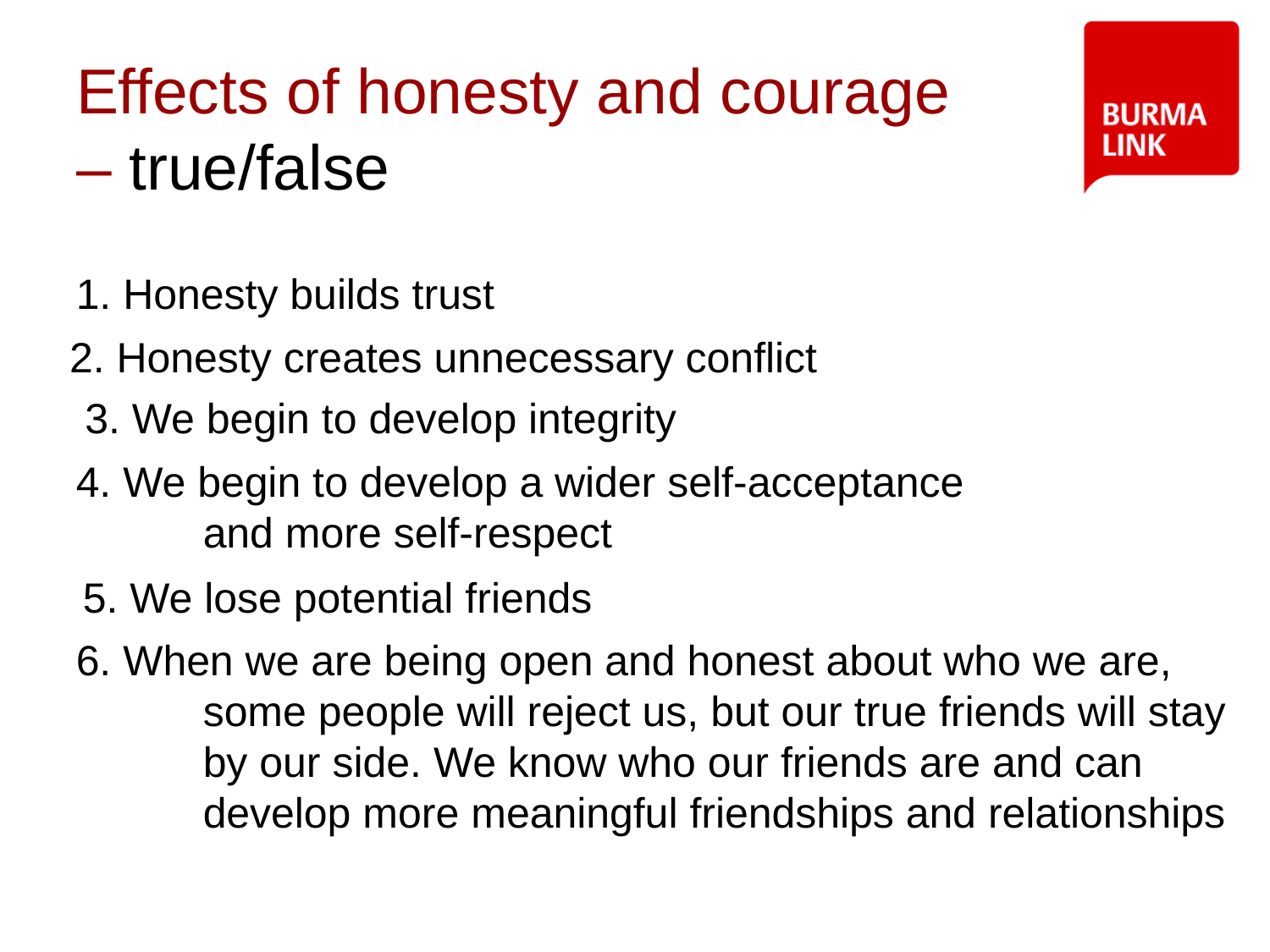

# Effects of honesty and courage – true/false
19
1. Honesty builds trust
2. Honesty creates unnecessary conflict
3. We begin to develop integrity
4. We begin to develop a wider self-acceptance
	and more self-respect
5. We lose potential friends
6. When we are being open and honest about who we are,
	some people will reject us, but our true friends will stay
	by our side. We know who our friends are and can
	develop more meaningful friendships and relationships